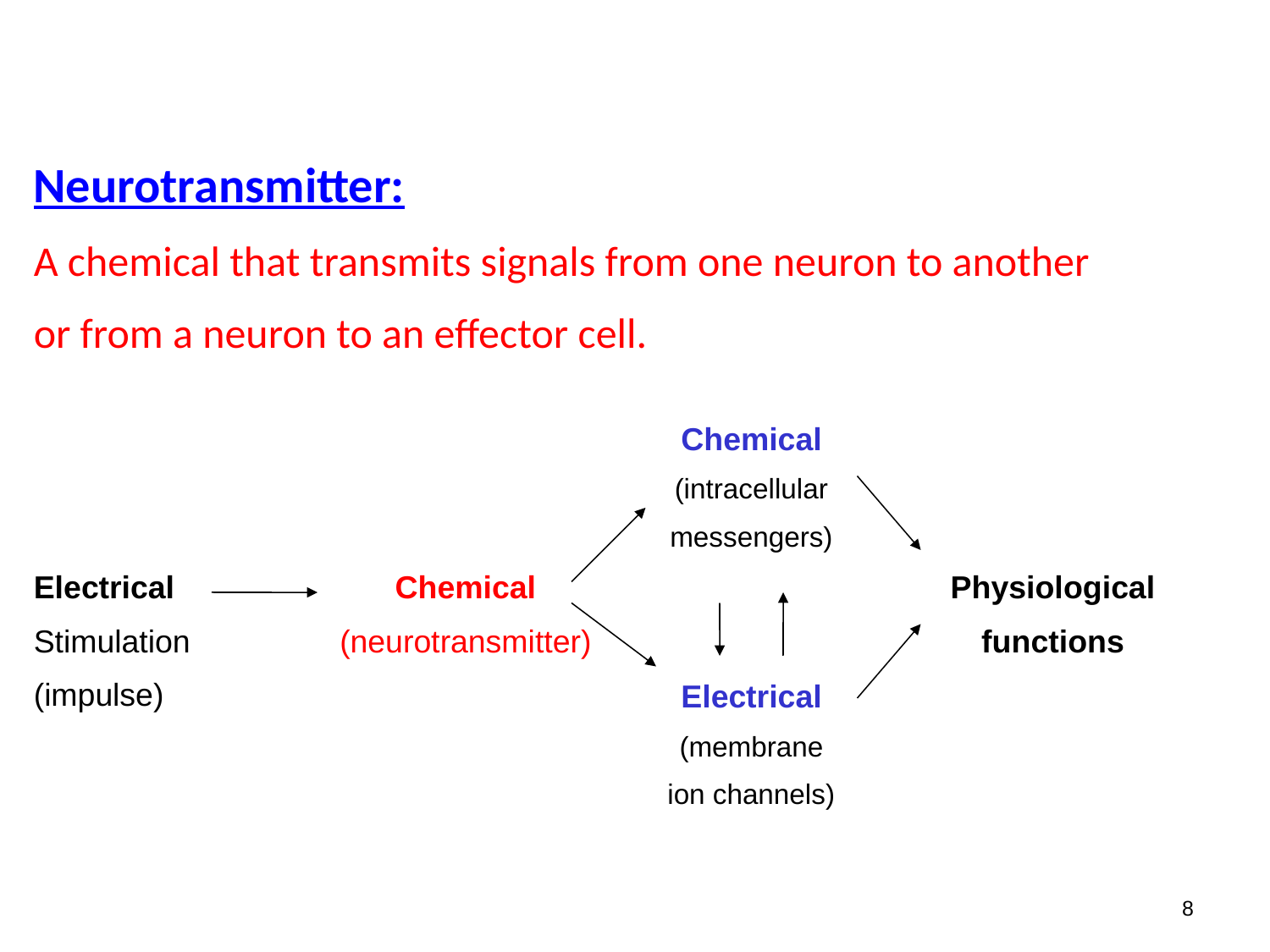

Neurotransmitter:
A chemical that transmits signals from one neuron to another
or from a neuron to an effector cell.

Chemical
(intracellular
messengers)

Electrical
(membrane
ion channels)

Electrical
Stimulation
(impulse)

Chemical
(neurotransmitter)
Physiological
functions

8